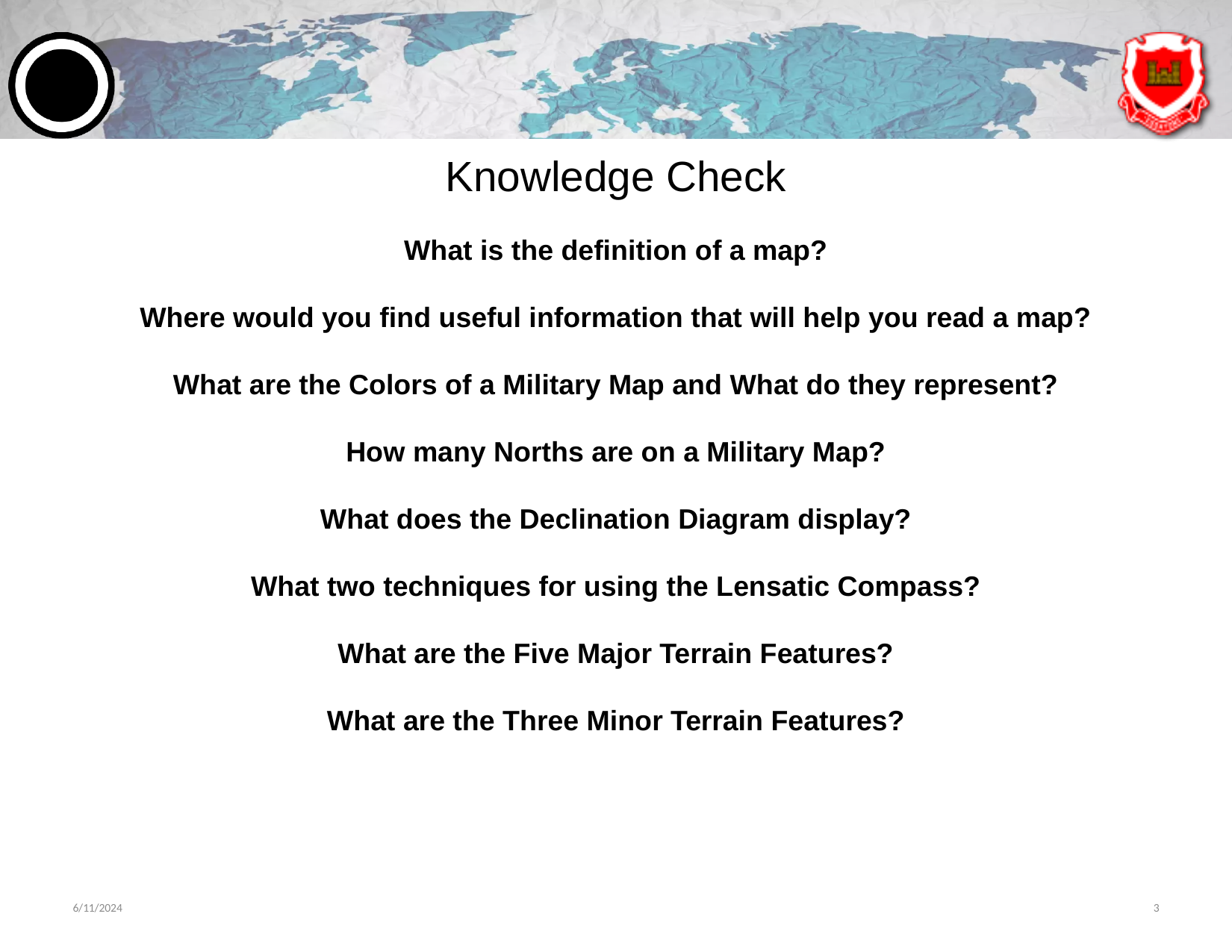

# Knowledge Check
What is the definition of a map?

Where would you find useful information that will help you read a map?

What are the Colors of a Military Map and What do they represent?

How many Norths are on a Military Map?

What does the Declination Diagram display?

What two techniques for using the Lensatic Compass?

What are the Five Major Terrain Features?

What are the Three Minor Terrain Features?
6/11/2024
3